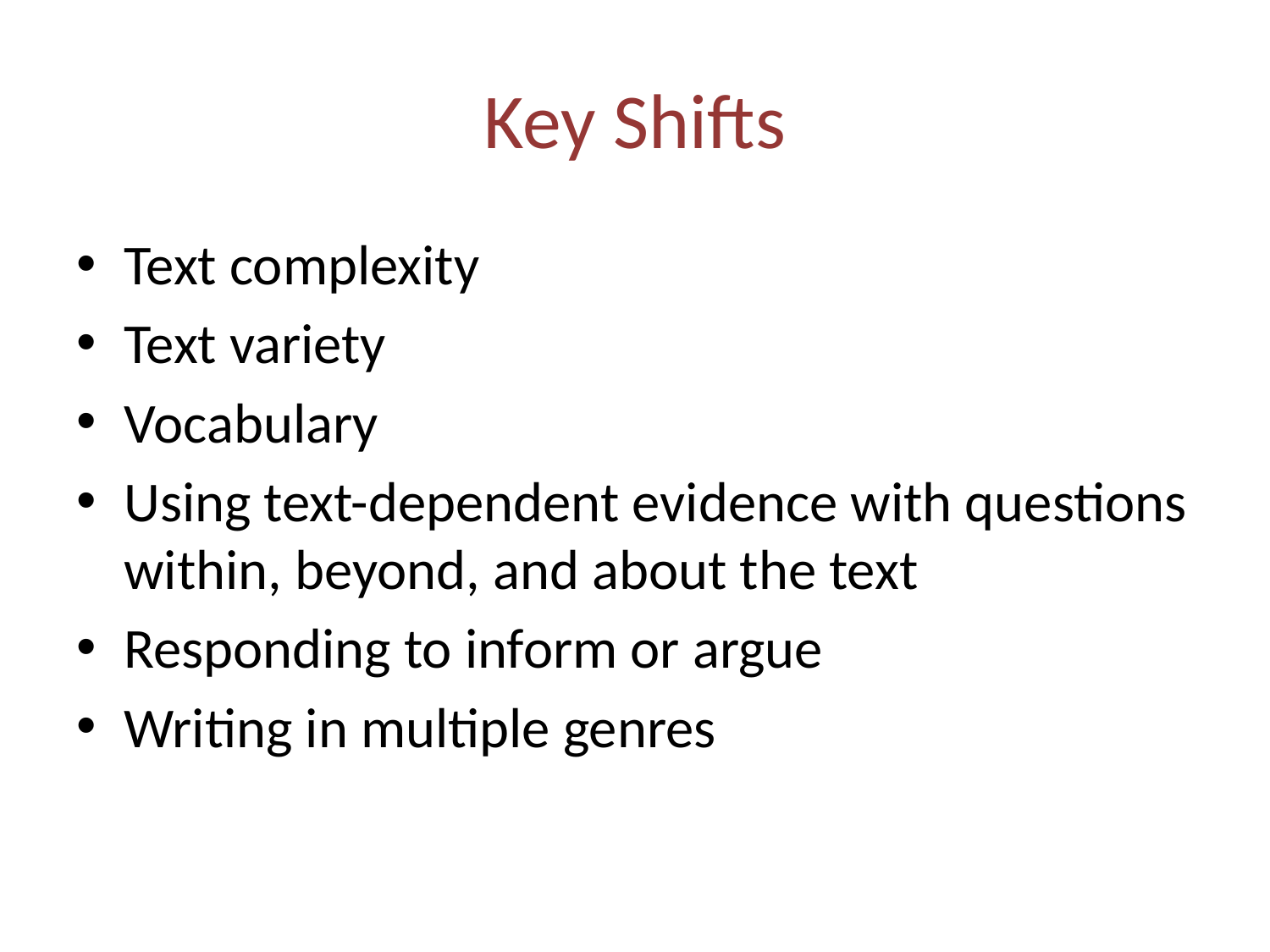

# Key Shifts
Text complexity
Text variety
Vocabulary
Using text-dependent evidence with questions within, beyond, and about the text
Responding to inform or argue
Writing in multiple genres